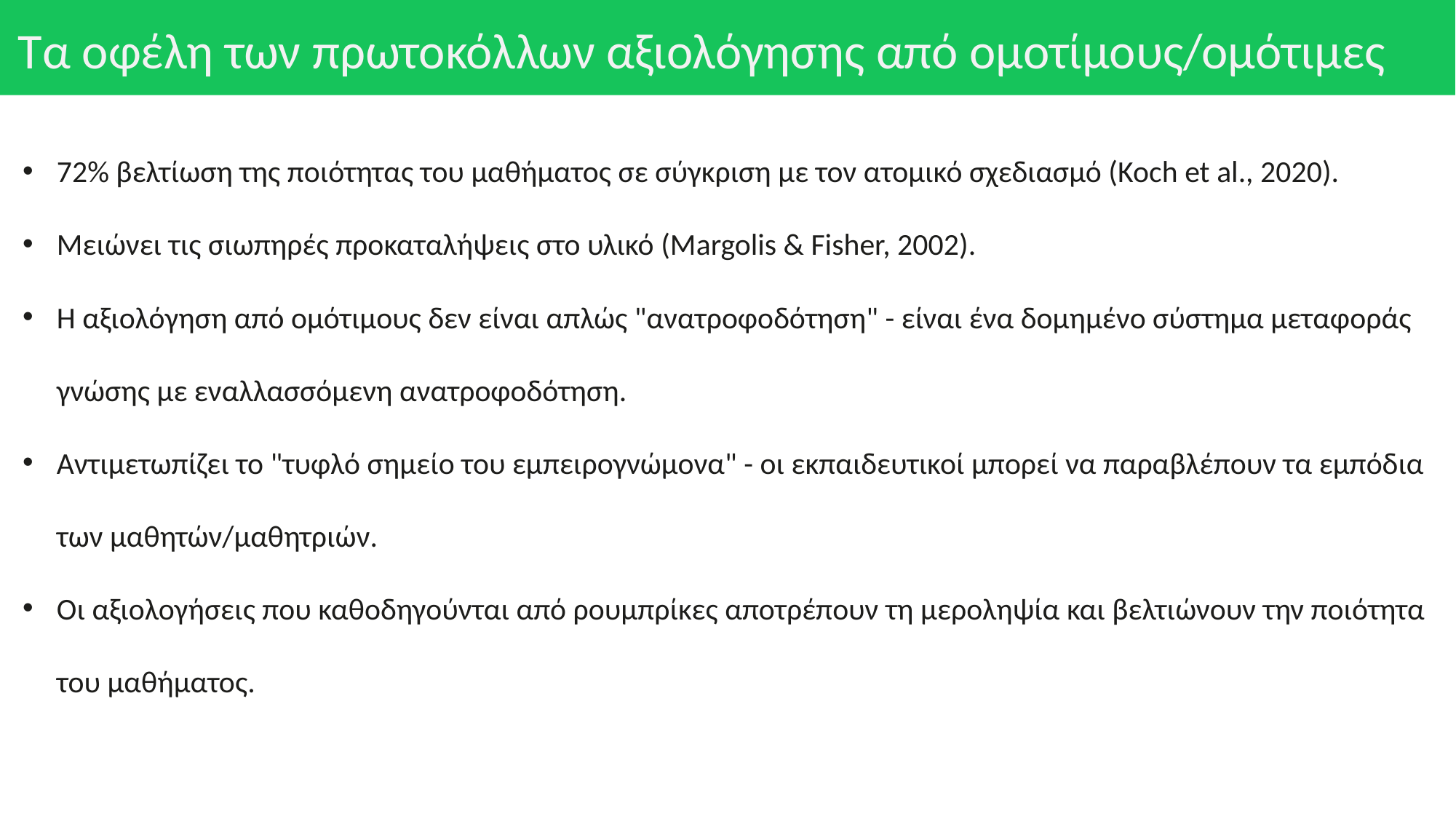

# Τα οφέλη των πρωτοκόλλων αξιολόγησης από ομοτίμους/ομότιμες
72% βελτίωση της ποιότητας του μαθήματος σε σύγκριση με τον ατομικό σχεδιασμό (Koch et al., 2020).
Μειώνει τις σιωπηρές προκαταλήψεις στο υλικό (Margolis & Fisher, 2002).
Η αξιολόγηση από ομότιμους δεν είναι απλώς "ανατροφοδότηση" - είναι ένα δομημένο σύστημα μεταφοράς γνώσης με εναλλασσόμενη ανατροφοδότηση.
Αντιμετωπίζει το "τυφλό σημείο του εμπειρογνώμονα" - οι εκπαιδευτικοί μπορεί να παραβλέπουν τα εμπόδια των μαθητών/μαθητριών.
Οι αξιολογήσεις που καθοδηγούνται από ρουμπρίκες αποτρέπουν τη μεροληψία και βελτιώνουν την ποιότητα του μαθήματος.